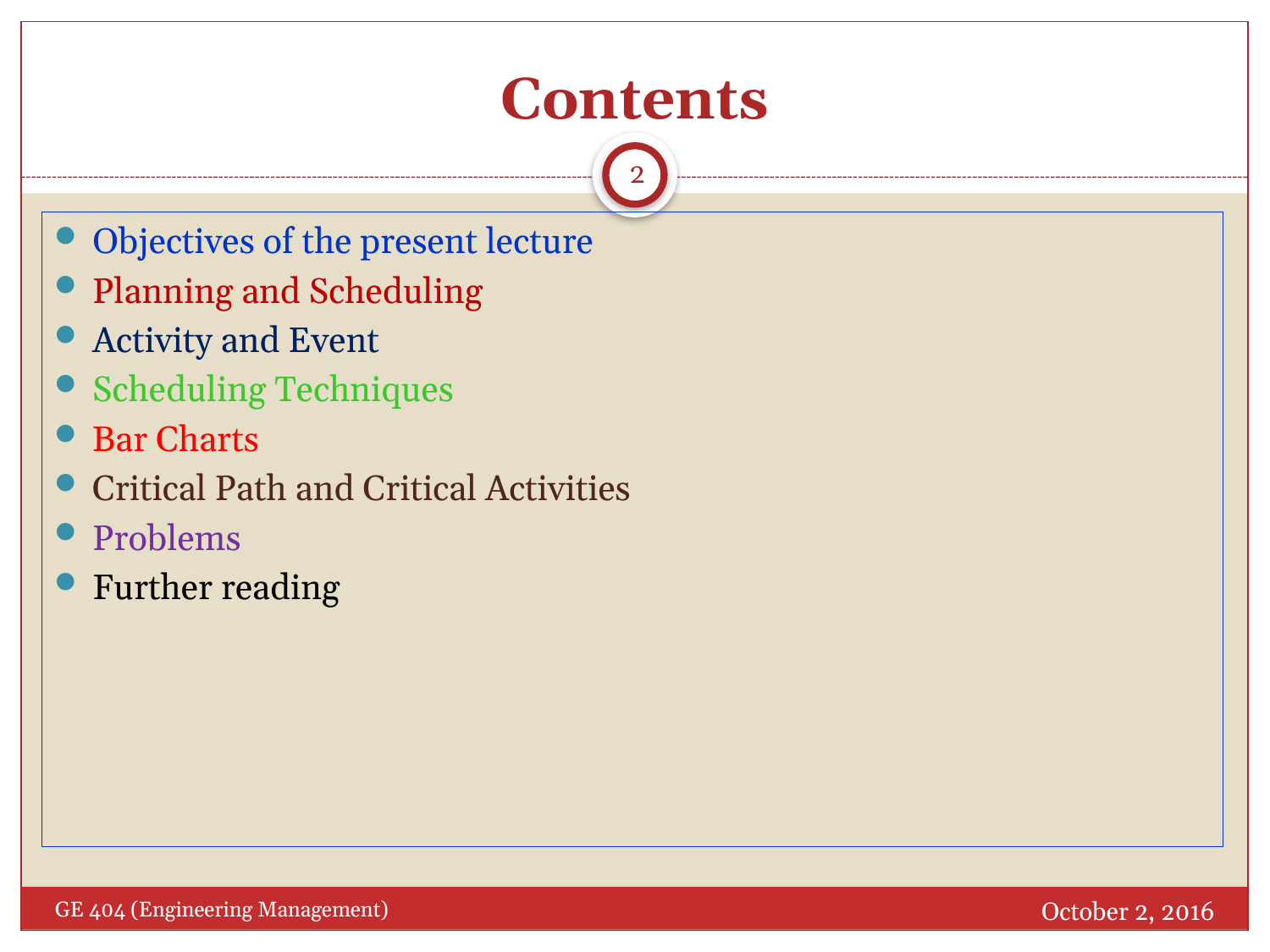

# Contents
2
Objectives of the present lecture
Planning and Scheduling
Activity and Event
Scheduling Techniques
Bar Charts
Critical Path and Critical Activities
Problems
Further reading

October 2, 2016
GE 404 (Engineering Management)